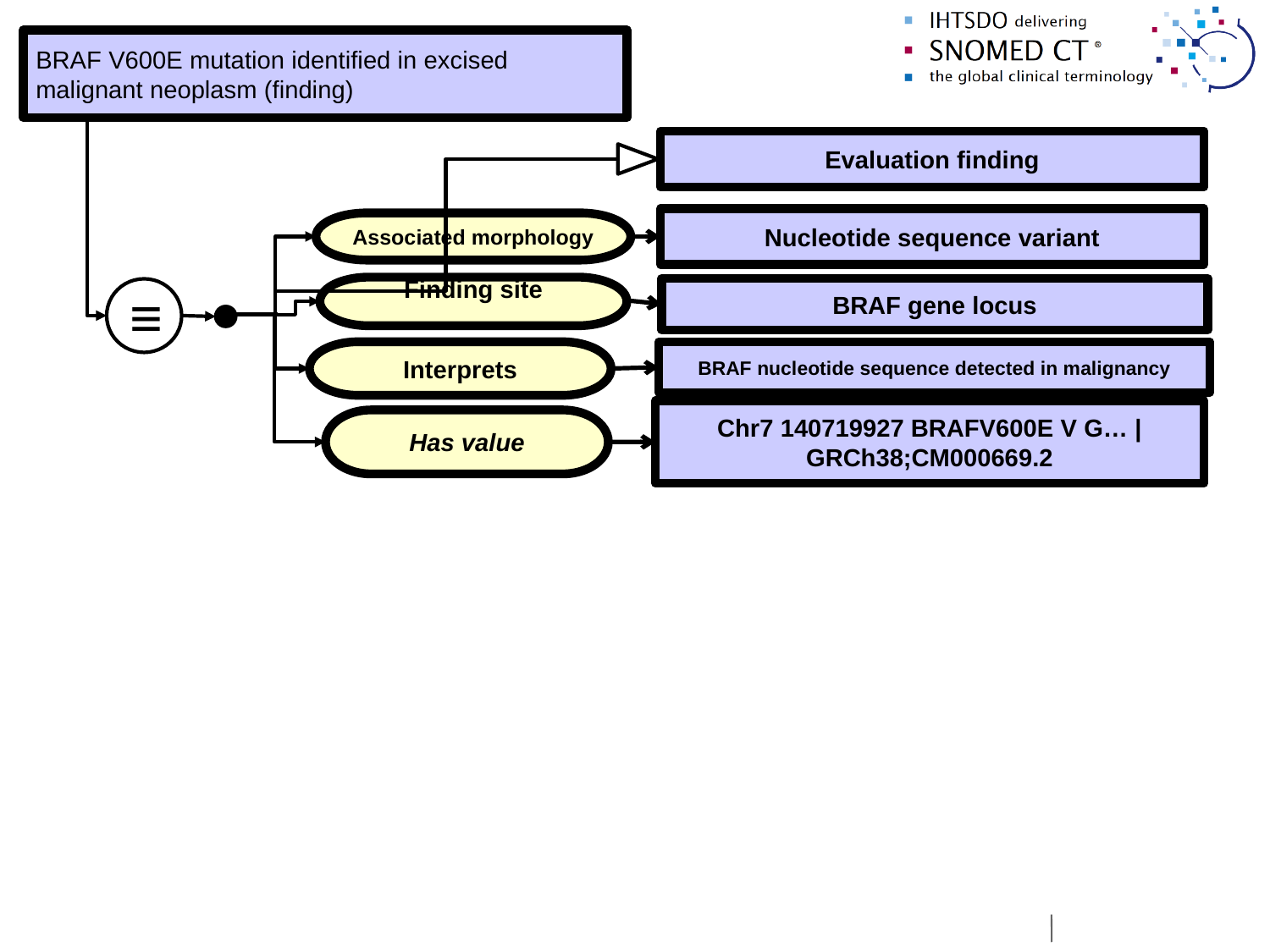

# Agreed flattened quality observable model template for trial use
BRAF V600E mutation identified in excised malignant neoplasm (finding)
Evaluation finding

Nucleotide sequence variant
Associated morphology

Finding site
BRAF gene locus
≡

Interprets
BRAF nucleotide sequence detected in malignancy
Chr7 140719927 BRAFV600E V G… |GRCh38;CM000669.2
Has value